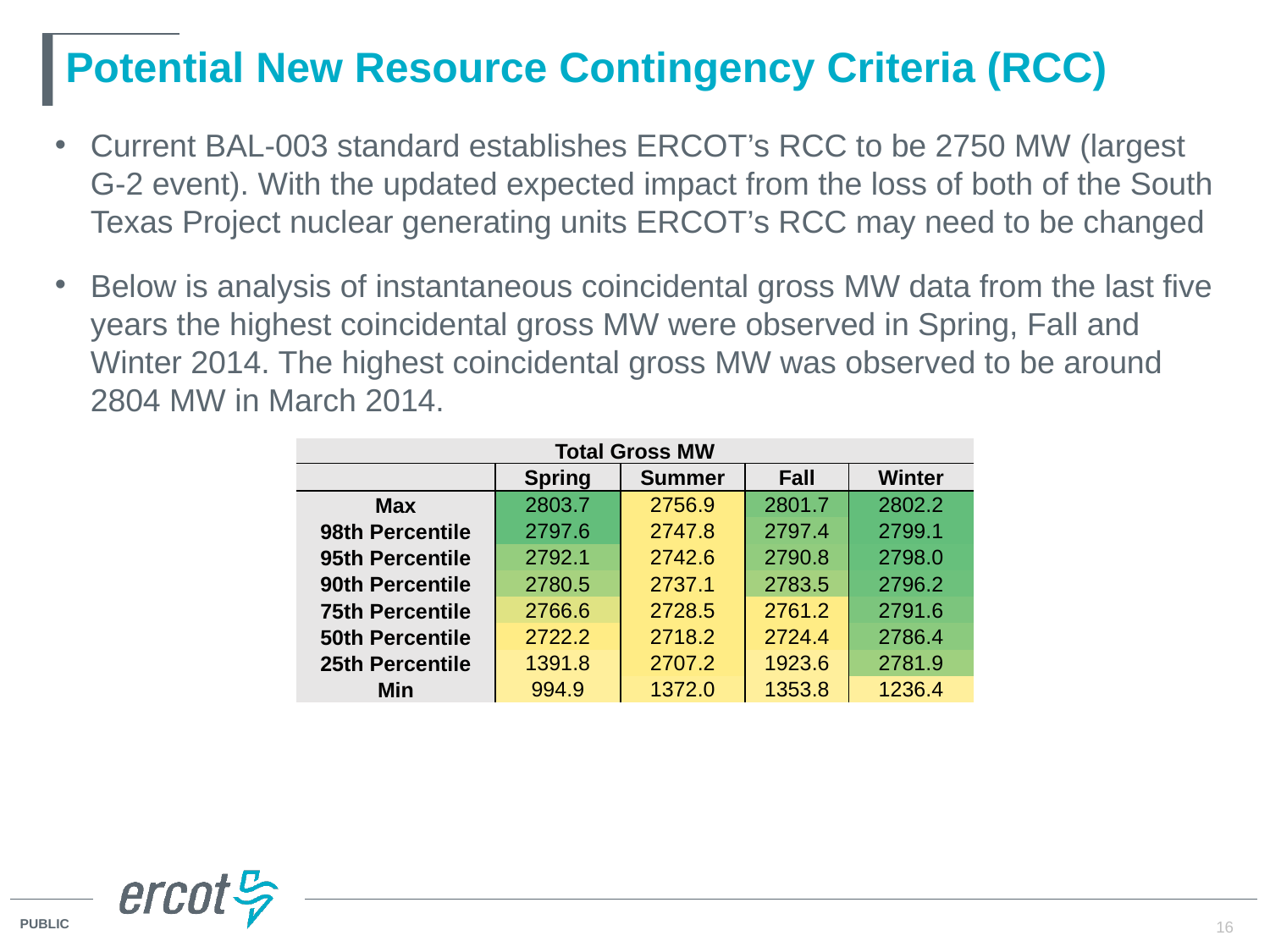

# Potential New Resource Contingency Criteria (RCC)
Current BAL-003 standard establishes ERCOT’s RCC to be 2750 MW (largest G-2 event). With the updated expected impact from the loss of both of the South Texas Project nuclear generating units ERCOT’s RCC may need to be changed

Below is analysis of instantaneous coincidental gross MW data from the last five years the highest coincidental gross MW were observed in Spring, Fall and Winter 2014. The highest coincidental gross MW was observed to be around 2804 MW in March 2014.

| Total Gross MW |  |  |  |  |
| --- | --- | --- | --- | --- |
|  | Spring | Summer | Fall | Winter |
| Max | 2803.7 | 2756.9 | 2801.7 | 2802.2 |
| 98th Percentile | 2797.6 | 2747.8 | 2797.4 | 2799.1 |
| 95th Percentile | 2792.1 | 2742.6 | 2790.8 | 2798.0 |
| 90th Percentile | 2780.5 | 2737.1 | 2783.5 | 2796.2 |
| 75th Percentile | 2766.6 | 2728.5 | 2761.2 | 2791.6 |
| 50th Percentile | 2722.2 | 2718.2 | 2724.4 | 2786.4 |
| 25th Percentile | 1391.8 | 2707.2 | 1923.6 | 2781.9 |
| Min | 994.9 | 1372.0 | 1353.8 | 1236.4 |
16